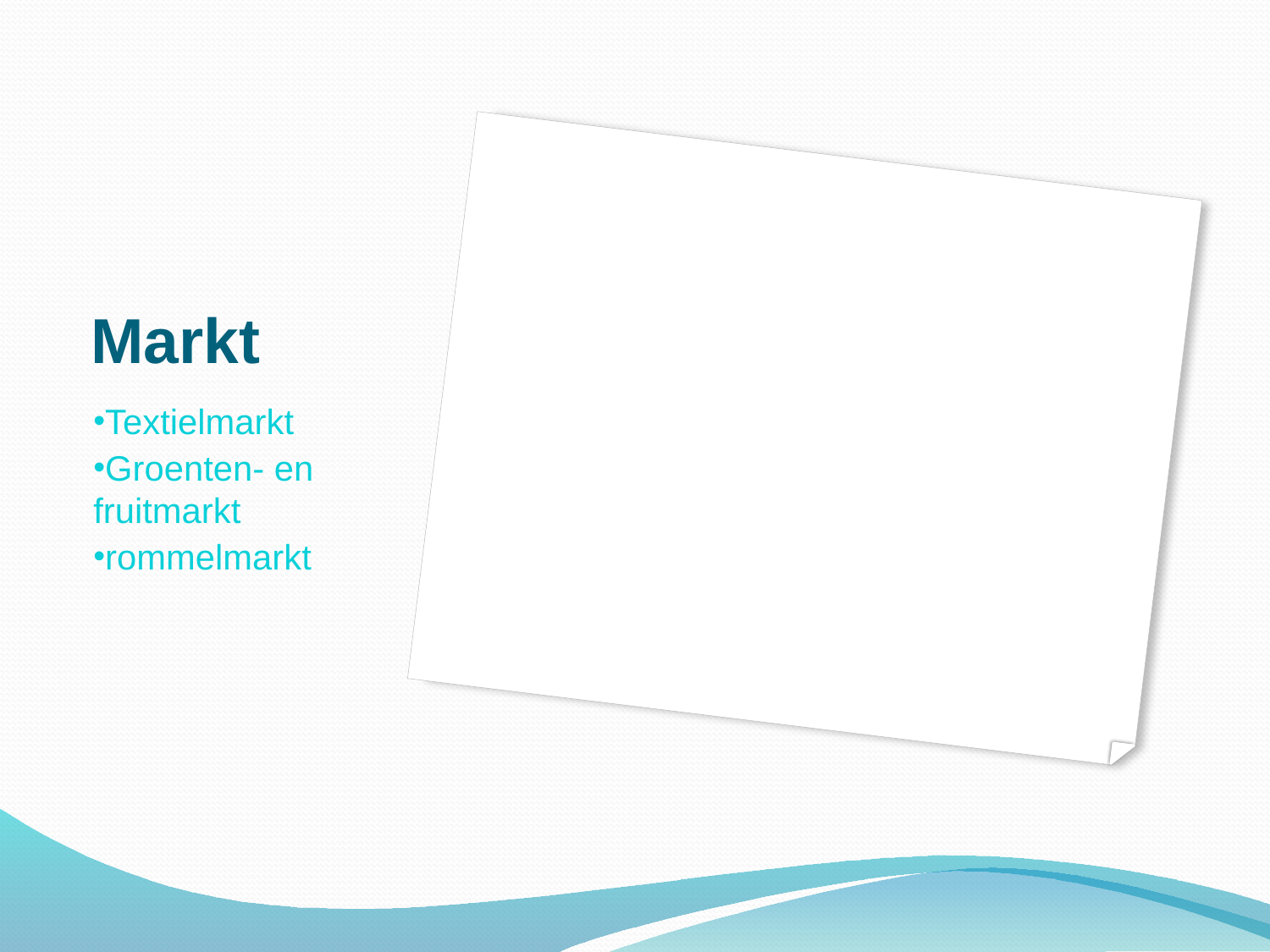

# Markt

Textielmarkt
Groenten- en fruitmarkt
rommelmarkt